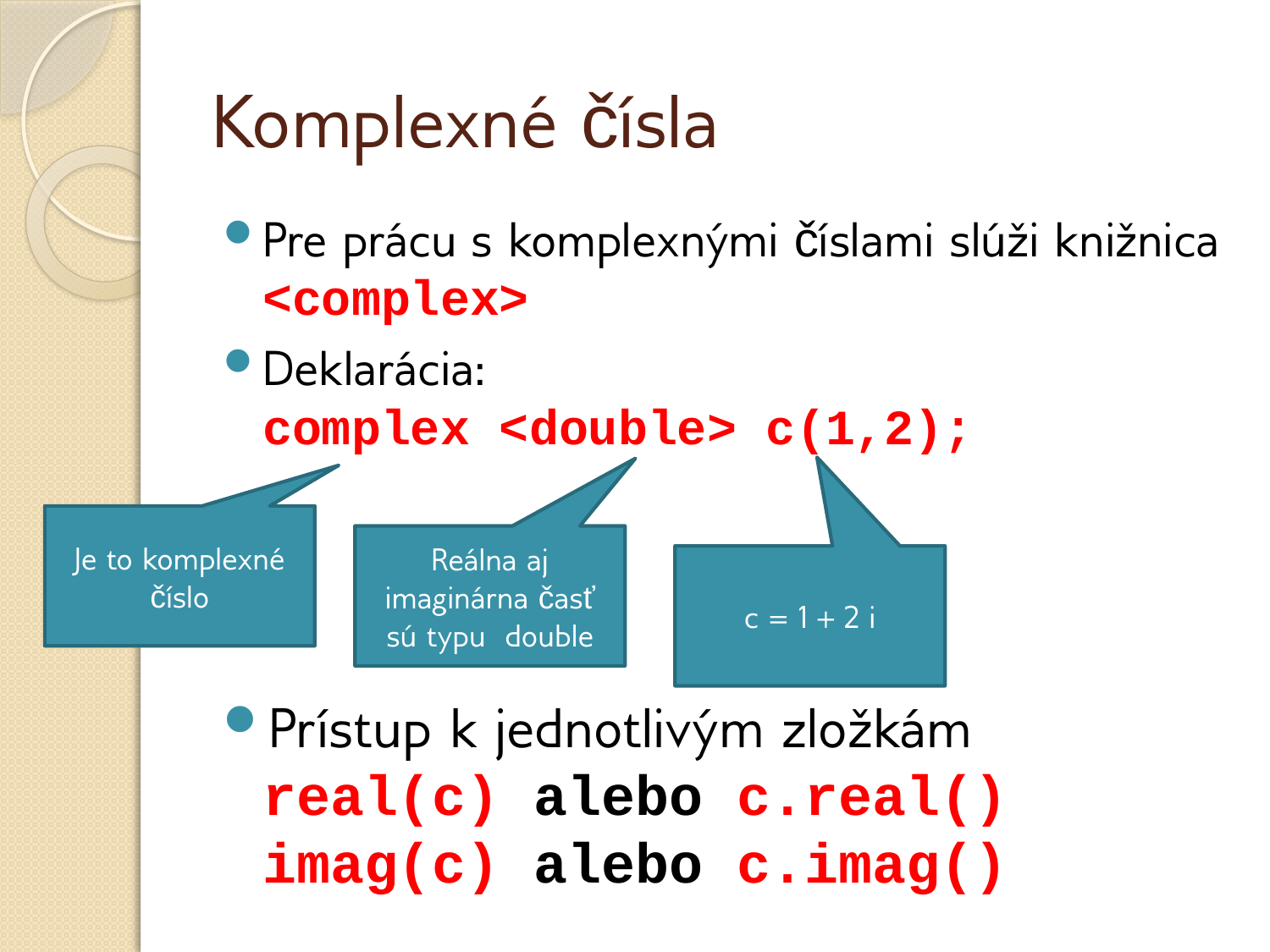

# Komplexné čísla
Pre prácu s komplexnými číslami slúži knižnica <complex>
Deklarácia:
complex <double> c(1,2);

Prístup k jednotlivým zložkám
real(c) alebo c.real()
imag(c) alebo c.imag()
Je to komplexné číslo
Reálna aj imaginárna časť sú typu  double
c = 1 + 2 i